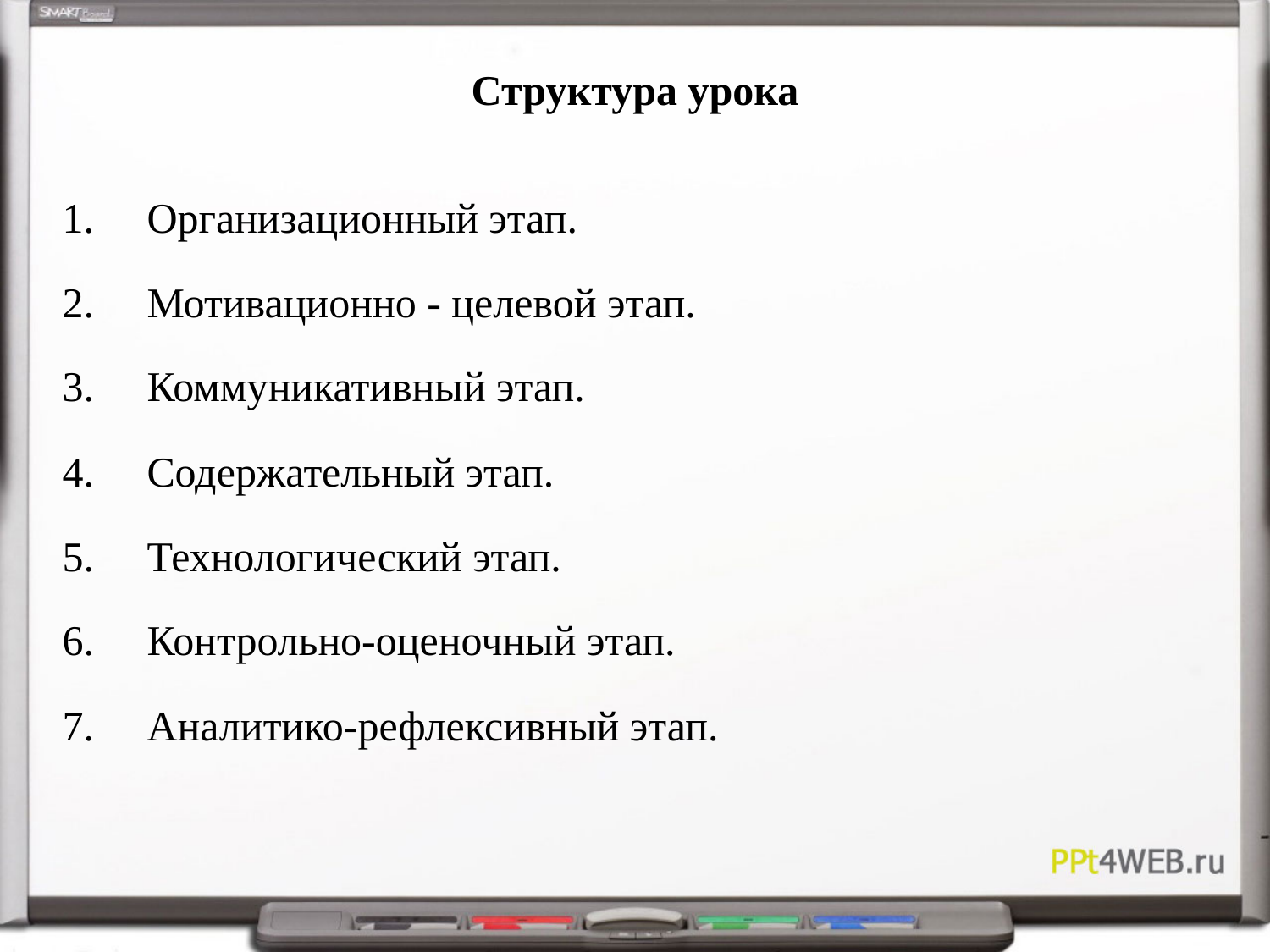

# Структура урока
Организационный этап.
Мотивационно - целевой этап.
Коммуникативный этап.
Содержательный этап.
Технологический этап.
Контрольно-оценочный этап.
Аналитико-рефлексивный этап.